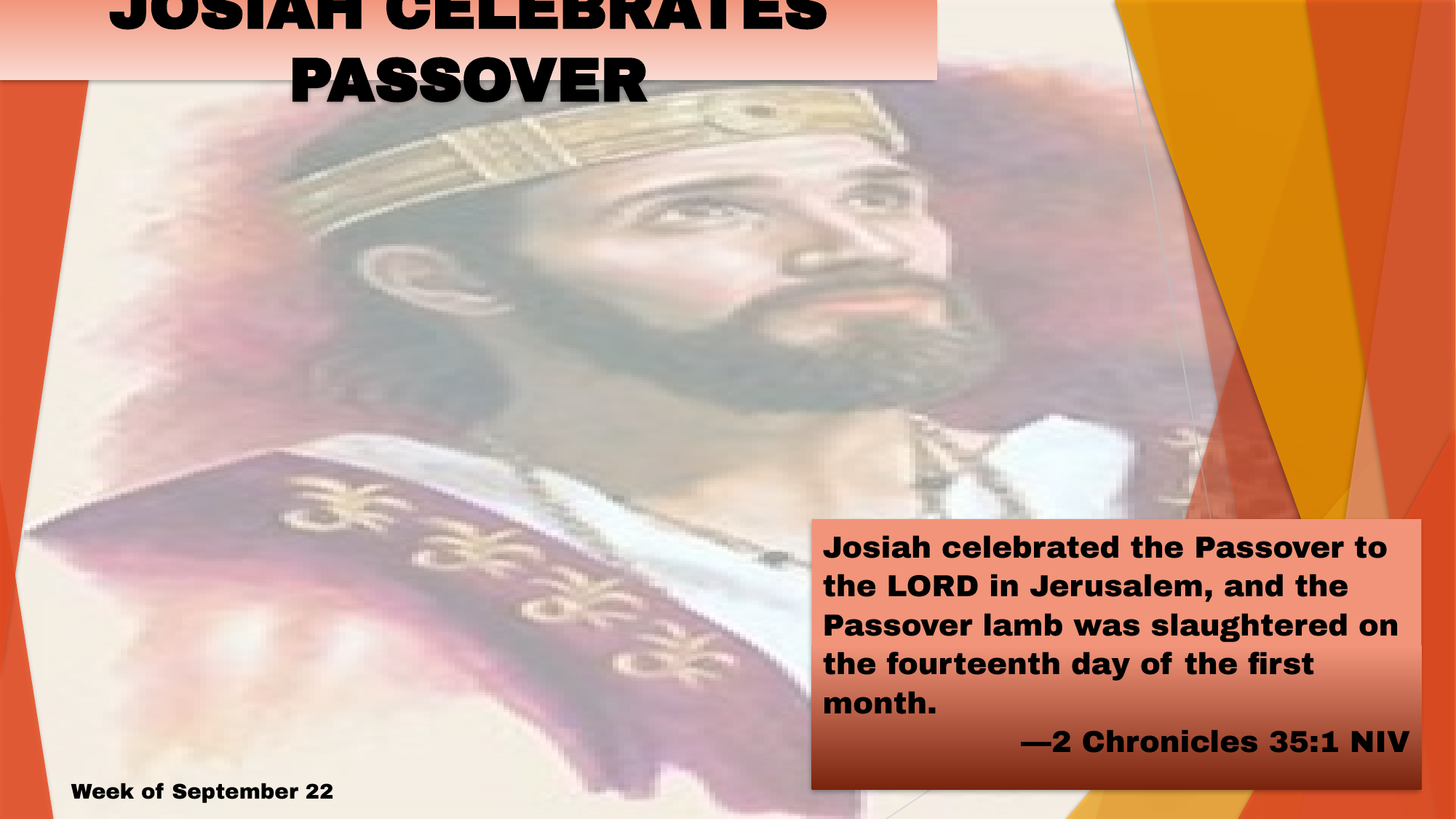

# Josiah Celebrates Passover
Josiah celebrated the Passover to the LORD in Jerusalem, and the Passover lamb was slaughtered on the fourteenth day of the first month.
—2 Chronicles 35:1 NIV
Week of September 22